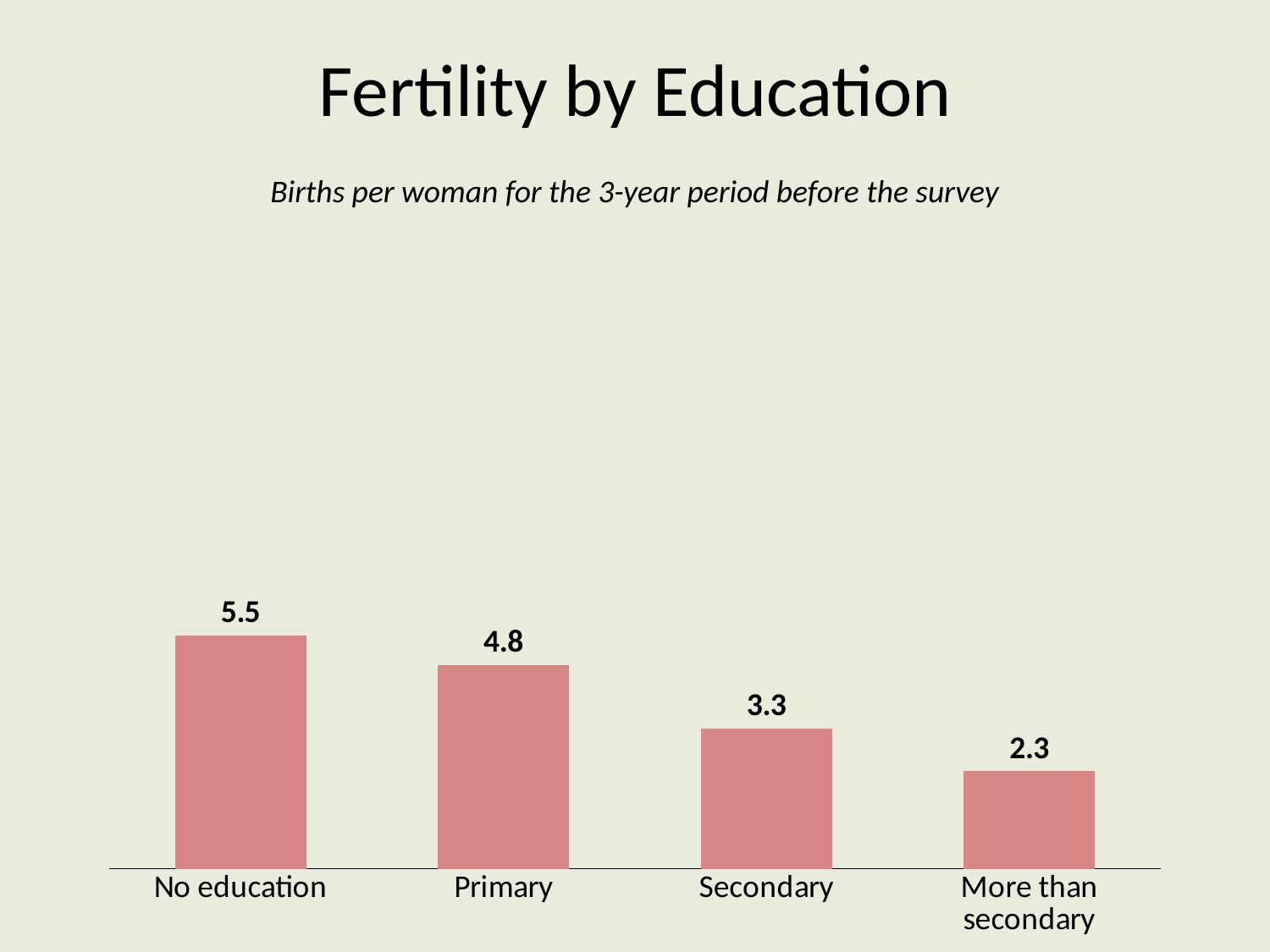

# Fertility by Education
Births per woman for the 3-year period before the survey

### Chart

| Category | Column1 |
|---|---|
| No education | 5.5 |
| Primary | 4.8 |
| Secondary | 3.3 |
| More than secondary | 2.3 |